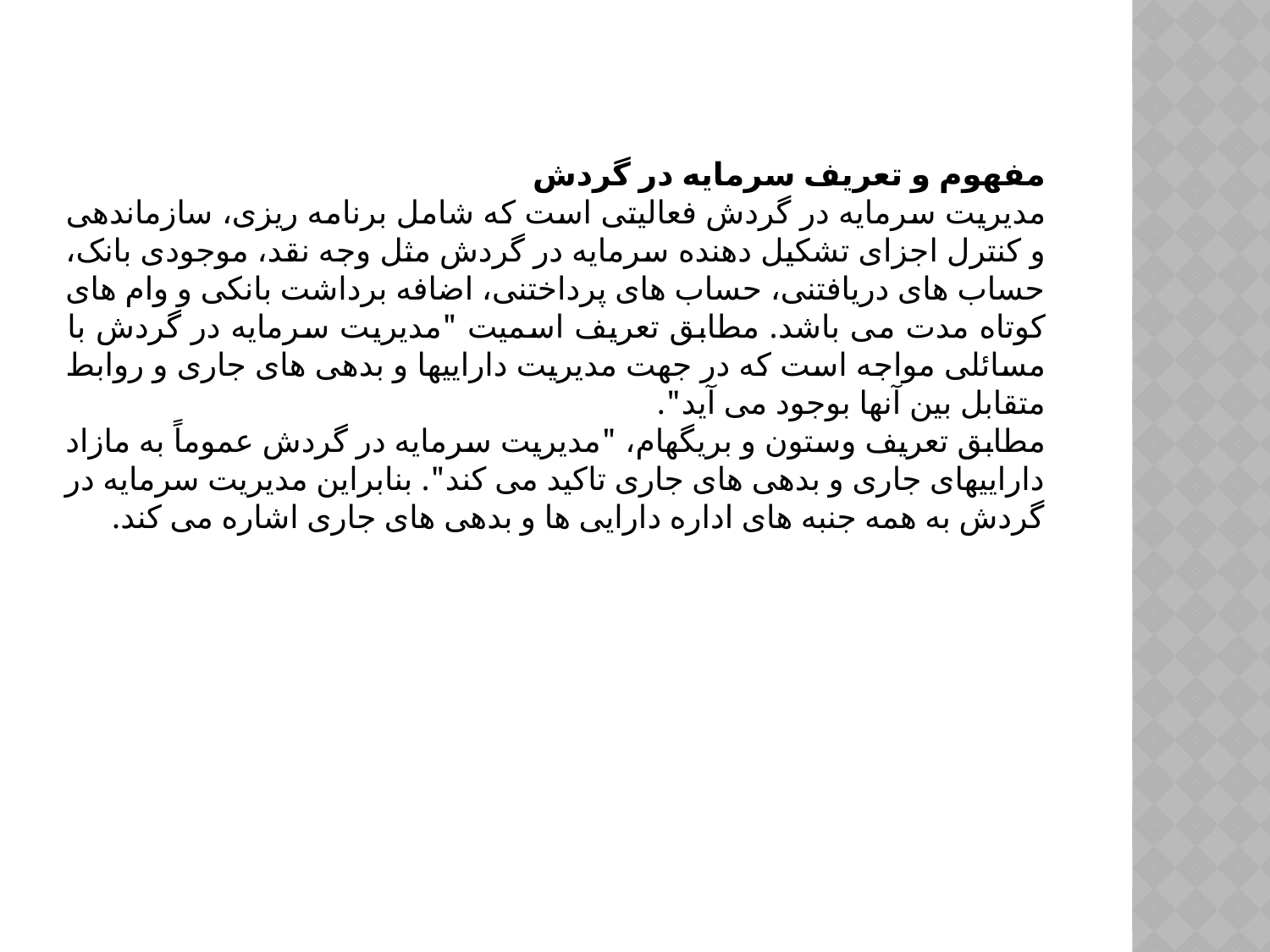

مفهوم و تعریف سرمایه در گردش
مدیریت سرمایه در گردش فعالیتی است که شامل برنامه ریزی، سازماندهی و کنترل اجزای تشکیل دهنده سرمایه در گردش مثل وجه نقد، موجودی بانک، حساب های دریافتنی، حساب های پرداختنی، اضافه برداشت بانکی و وام های کوتاه مدت می باشد. مطابق تعریف اسمیت "مدیریت سرمایه در گردش با مسائلی مواجه است که در جهت مدیریت داراییها و بدهی های جاری و روابط متقابل بین آنها بوجود می آید".
مطابق تعریف وستون و بریگهام، "مدیریت سرمایه در گردش عموماً به مازاد داراییهای جاری و بدهی های جاری تاکید می کند". بنابراین مدیریت سرمایه در گردش به همه جنبه های اداره دارایی ها و بدهی های جاری اشاره می کند.